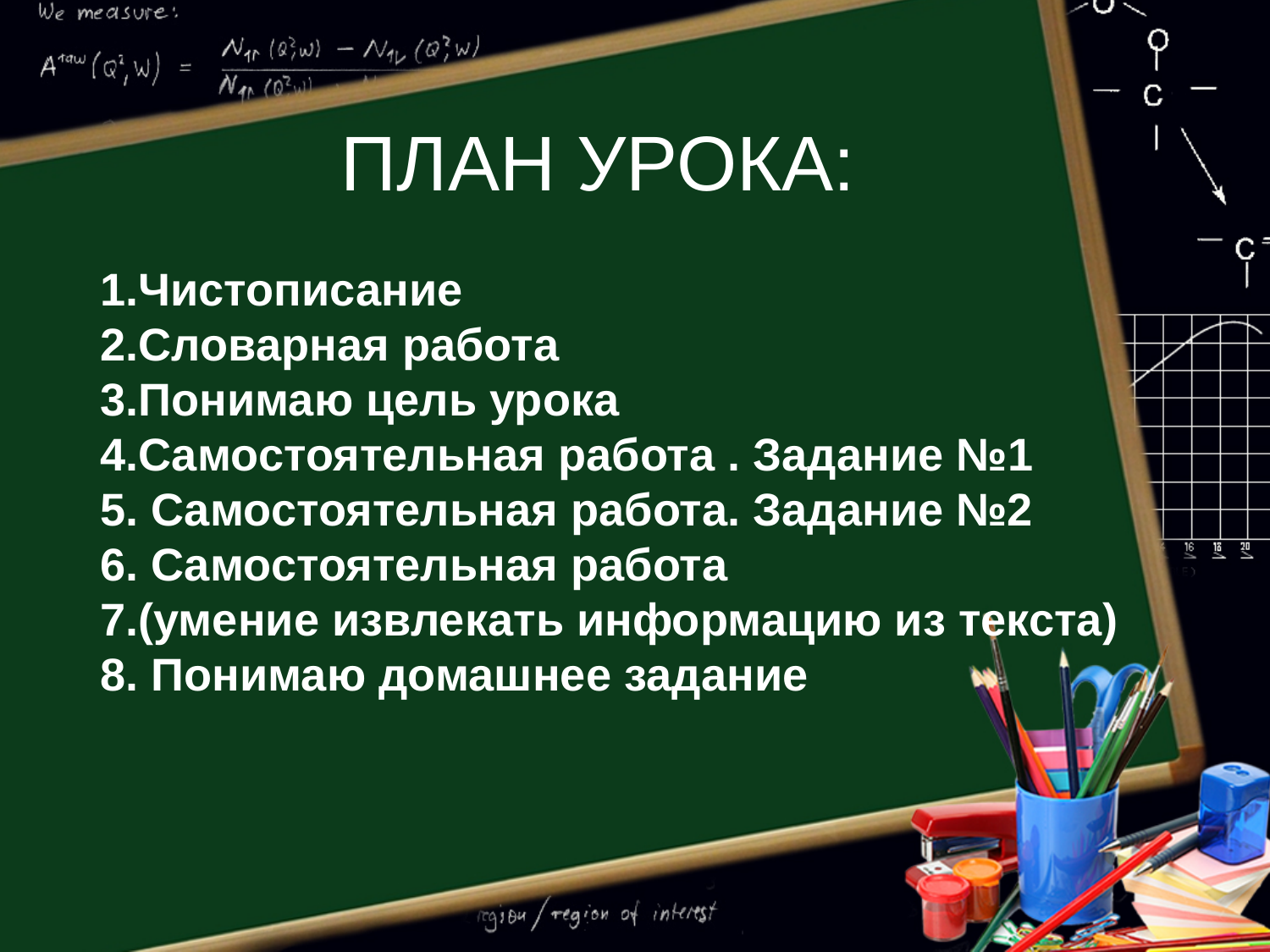

# ПЛАН УРОКА:
Чистописание
Словарная работа
Понимаю цель урока
Самостоятельная работа . Задание №1
 Самостоятельная работа. Задание №2
 Самостоятельная работа
(умение извлекать информацию из текста)
 Понимаю домашнее задание